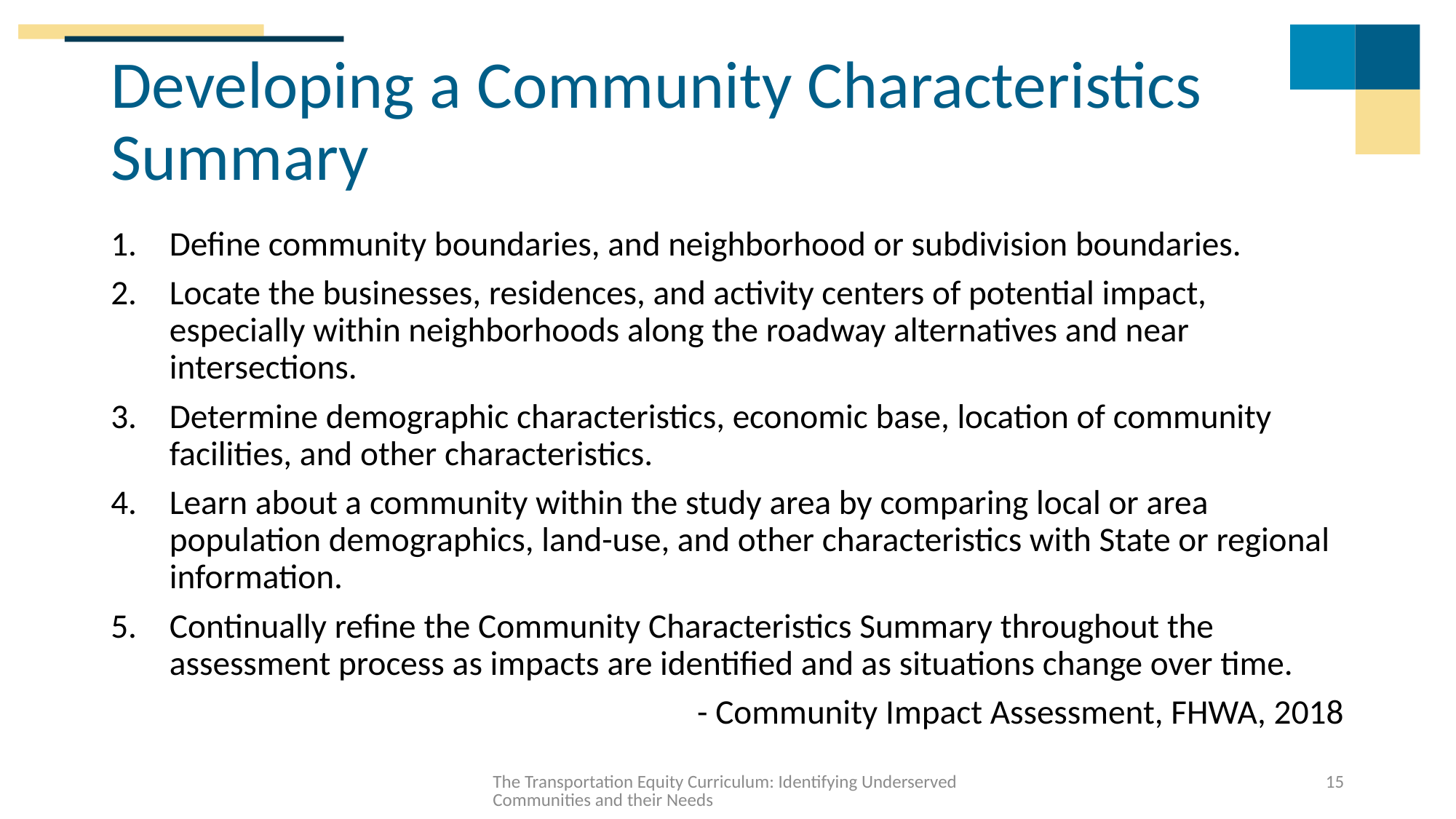

# Developing a Community Characteristics Summary
Define community boundaries, and neighborhood or subdivision boundaries.
Locate the businesses, residences, and activity centers of potential impact, especially within neighborhoods along the roadway alternatives and near intersections.
Determine demographic characteristics, economic base, location of community facilities, and other characteristics.
Learn about a community within the study area by comparing local or area population demographics, land-use, and other characteristics with State or regional information.
Continually refine the Community Characteristics Summary throughout the assessment process as impacts are identified and as situations change over time.
- Community Impact Assessment, FHWA, 2018

The Transportation Equity Curriculum: Identifying Underserved Communities and their Needs
15